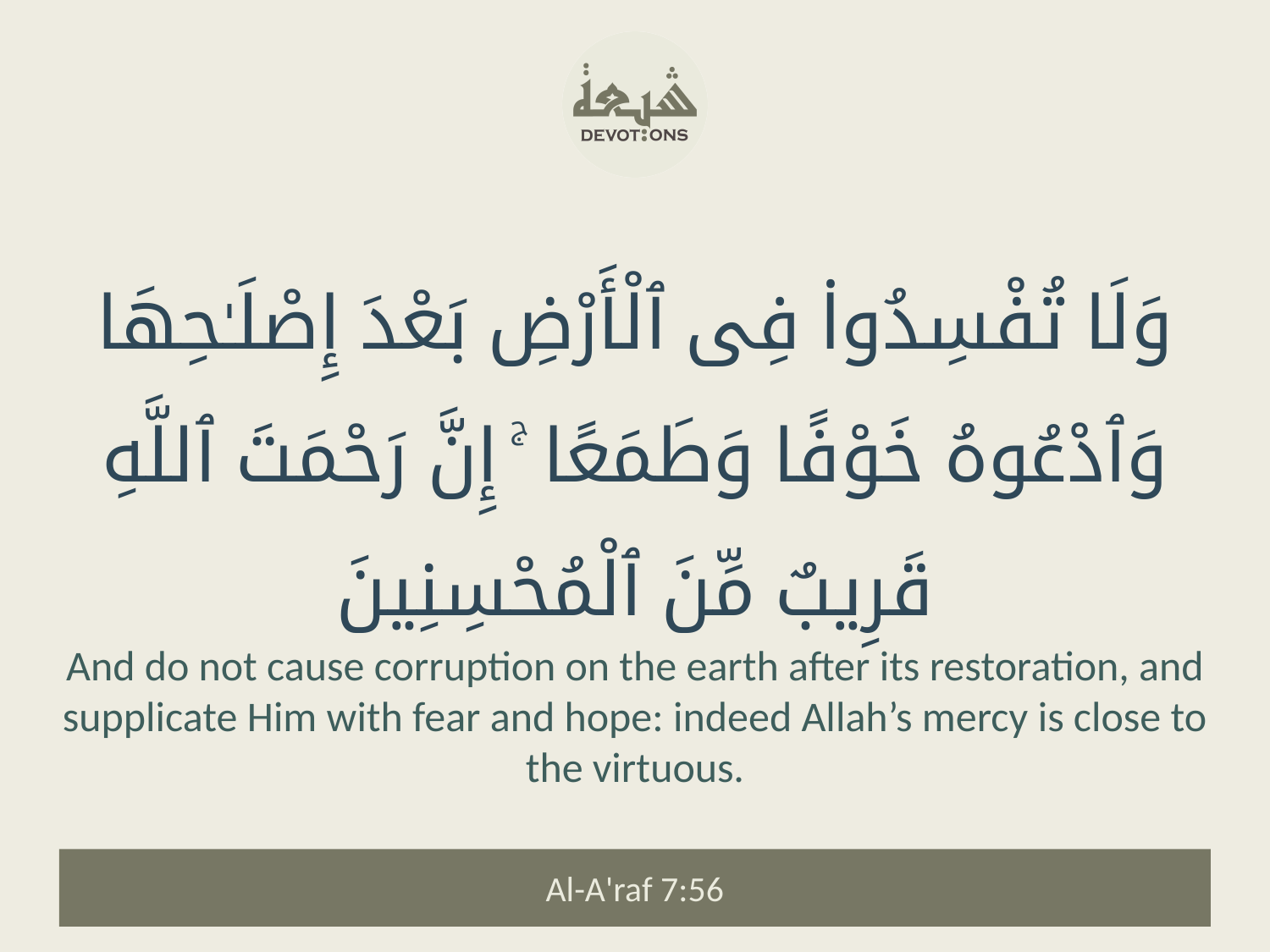

وَلَا تُفْسِدُوا۟ فِى ٱلْأَرْضِ بَعْدَ إِصْلَـٰحِهَا وَٱدْعُوهُ خَوْفًا وَطَمَعًا ۚ إِنَّ رَحْمَتَ ٱللَّهِ قَرِيبٌ مِّنَ ٱلْمُحْسِنِينَ
And do not cause corruption on the earth after its restoration, and supplicate Him with fear and hope: indeed Allah’s mercy is close to the virtuous.
Al-A'raf 7:56